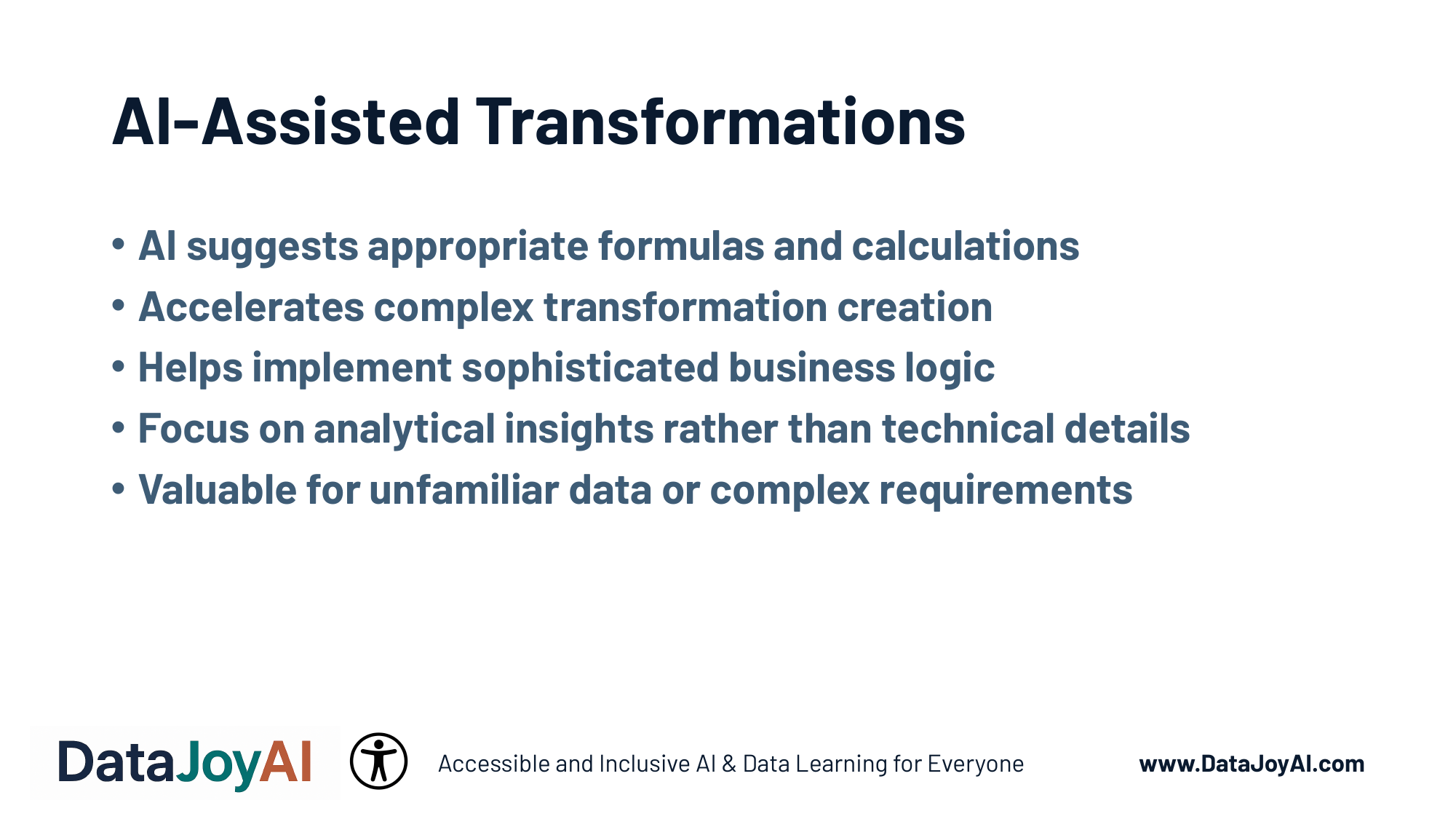

# AI-Assisted Transformations
AI suggests appropriate formulas and calculations
Accelerates complex transformation creation
Helps implement sophisticated business logic
Focus on analytical insights rather than technical details
Valuable for unfamiliar data or complex requirements